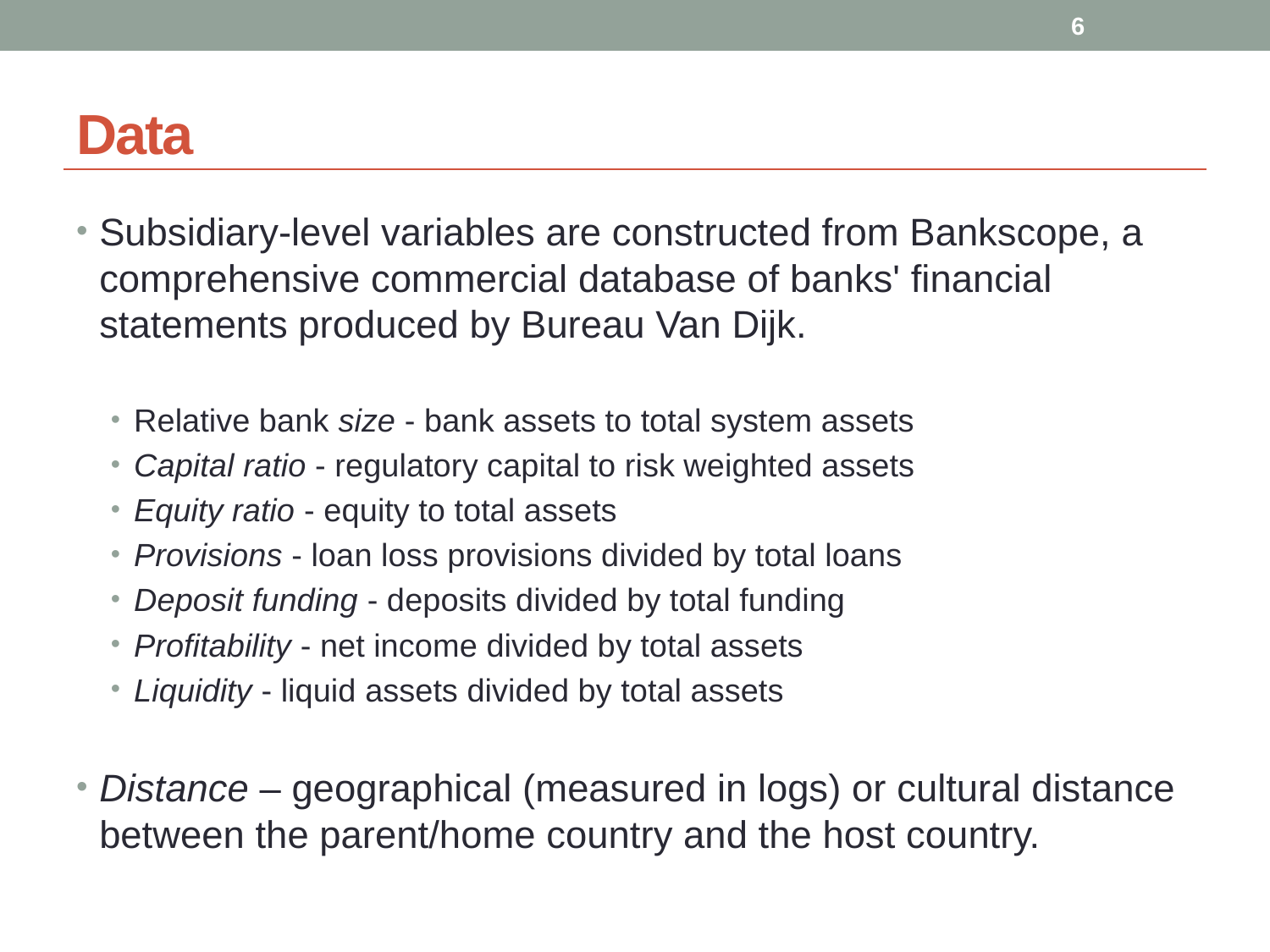

6
# Data
Subsidiary-level variables are constructed from Bankscope, a comprehensive commercial database of banks' financial statements produced by Bureau Van Dijk.

Relative bank size - bank assets to total system assets
Capital ratio - regulatory capital to risk weighted assets
Equity ratio - equity to total assets
Provisions - loan loss provisions divided by total loans
Deposit funding - deposits divided by total funding
Profitability - net income divided by total assets
Liquidity - liquid assets divided by total assets

Distance – geographical (measured in logs) or cultural distance between the parent/home country and the host country.